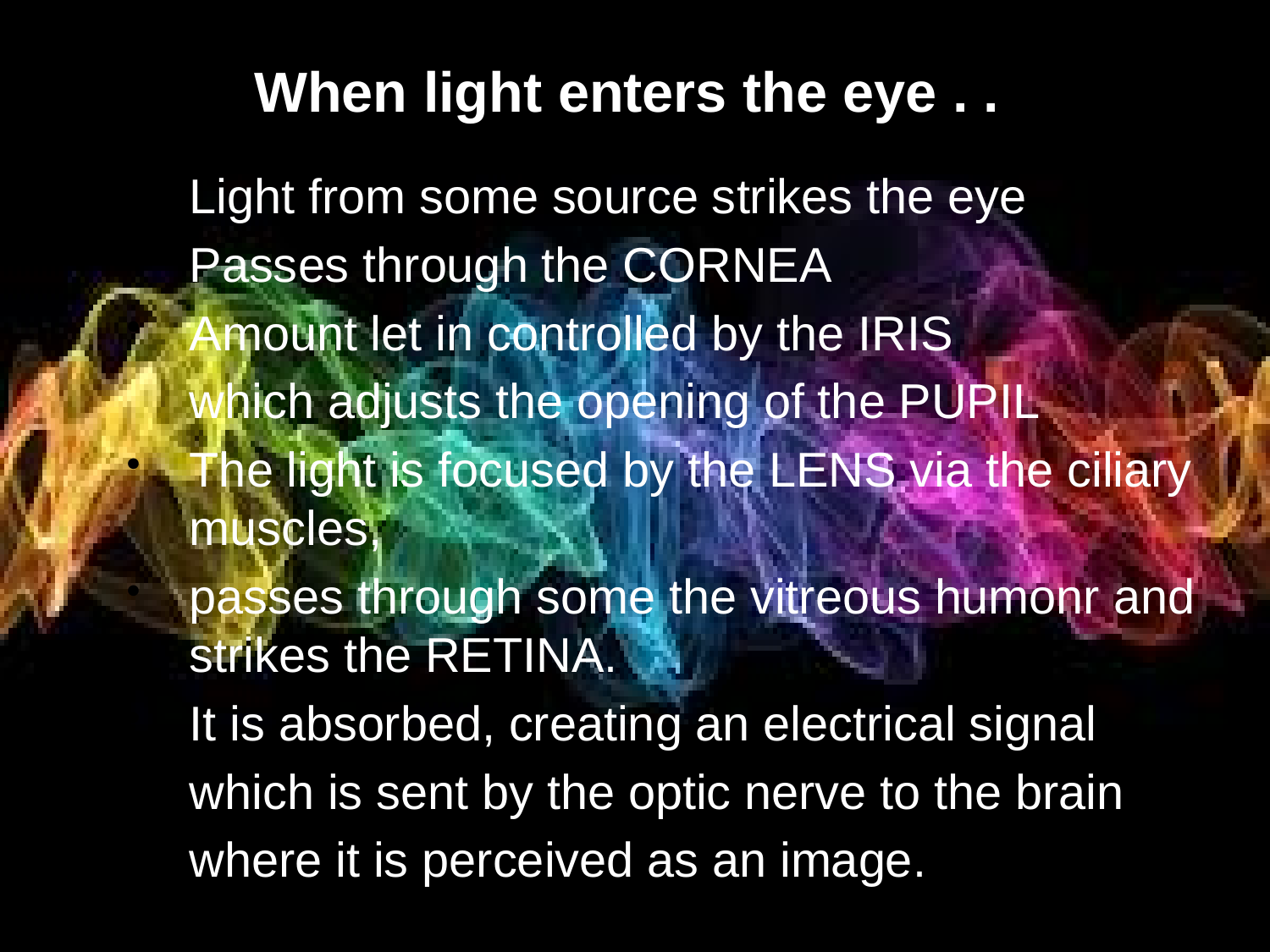

# When light enters the eye . .
Light from some source strikes the eye
Passes through the CORNEA
Amount let in controlled by the IRIS
	which adjusts the opening of the PUPIL
The light is focused by the LENS via the ciliary muscles,
passes through some the vitreous humonr and strikes the RETINA.
It is absorbed, creating an electrical signal
	which is sent by the optic nerve to the brain
	where it is perceived as an image.